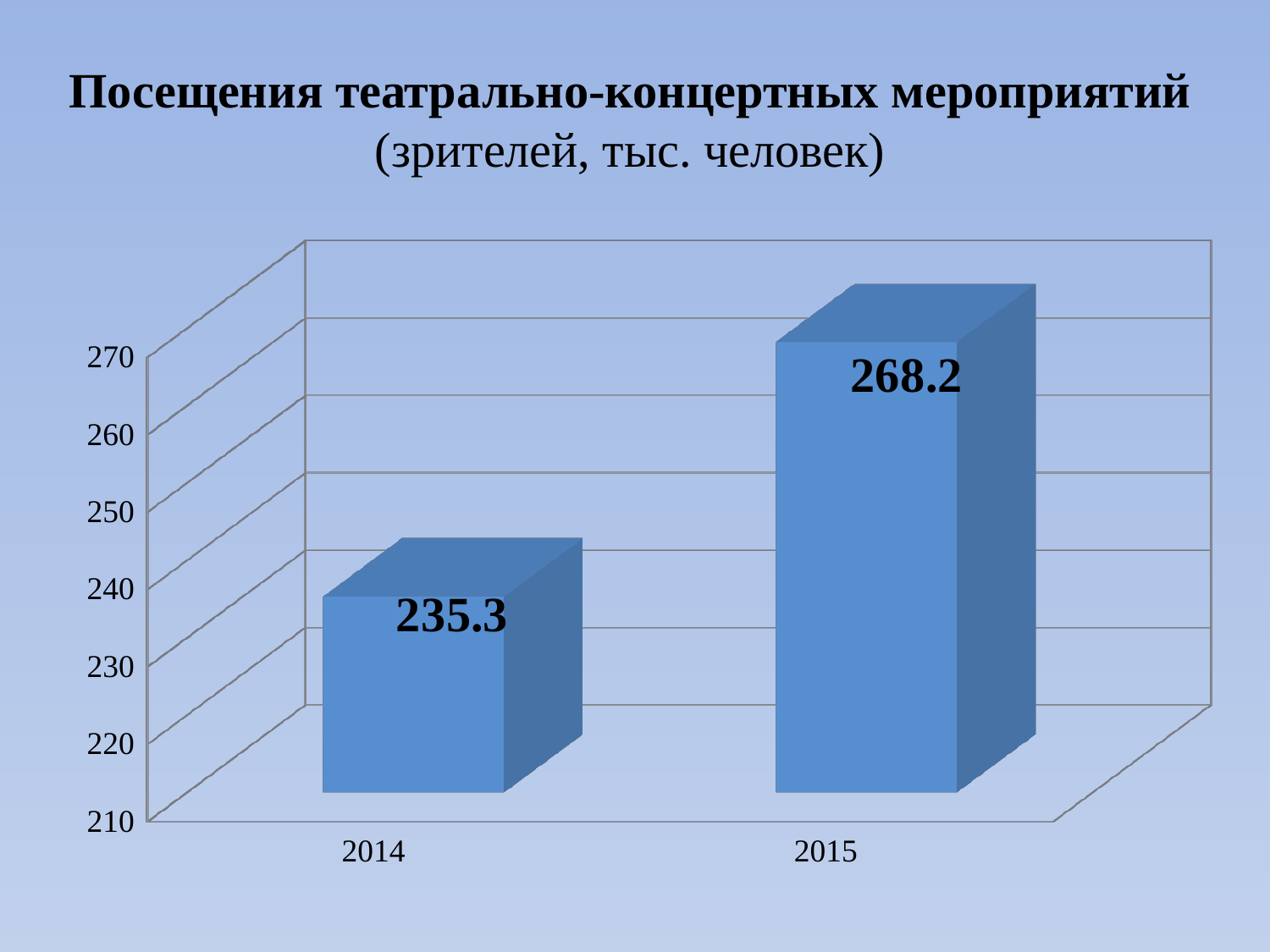

# Посещения театрально-концертных мероприятий (зрителей, тыс. человек)

[unsupported chart]